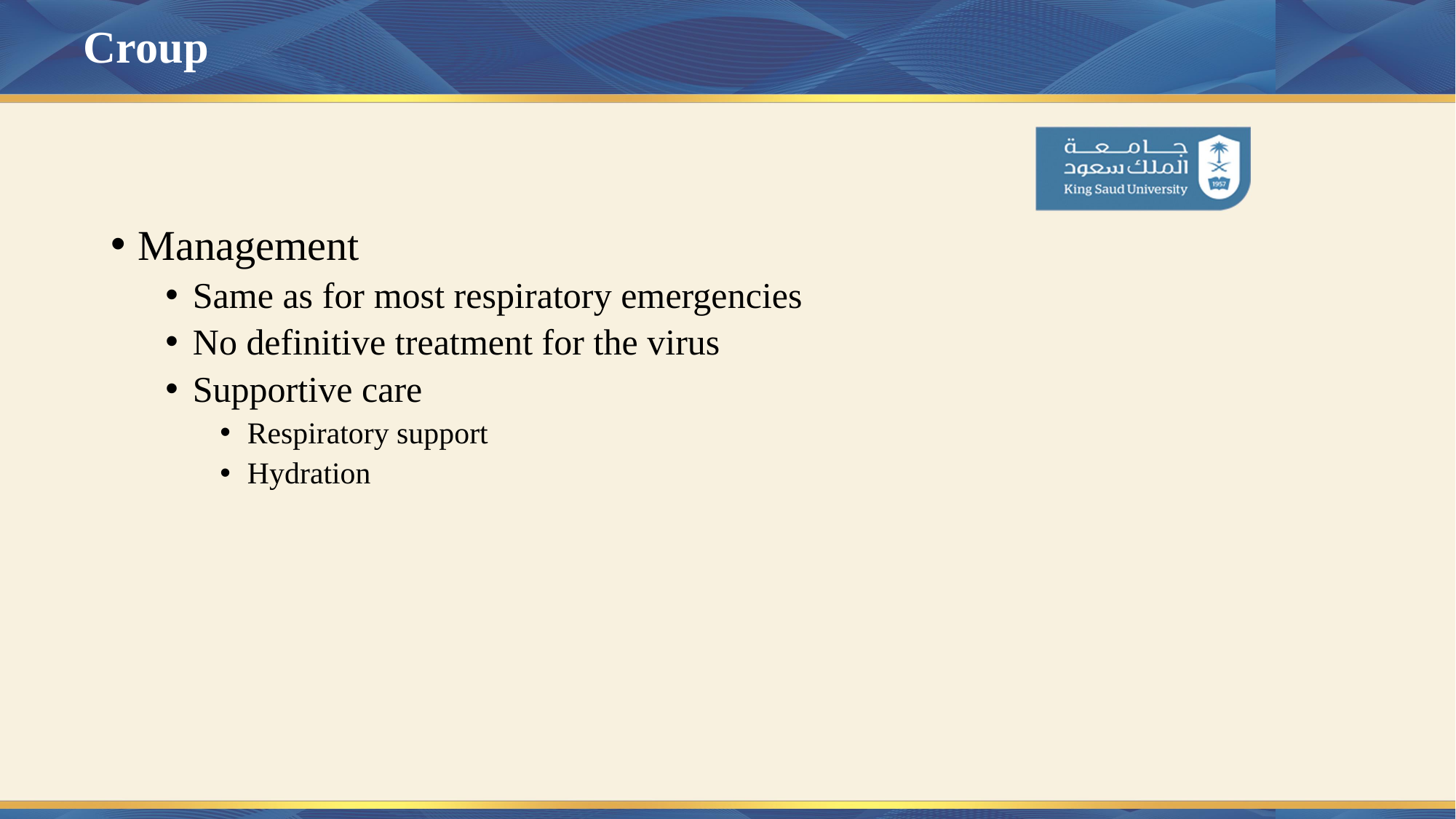

# Croup
Management
Same as for most respiratory emergencies
No definitive treatment for the virus
Supportive care
Respiratory support
Hydration